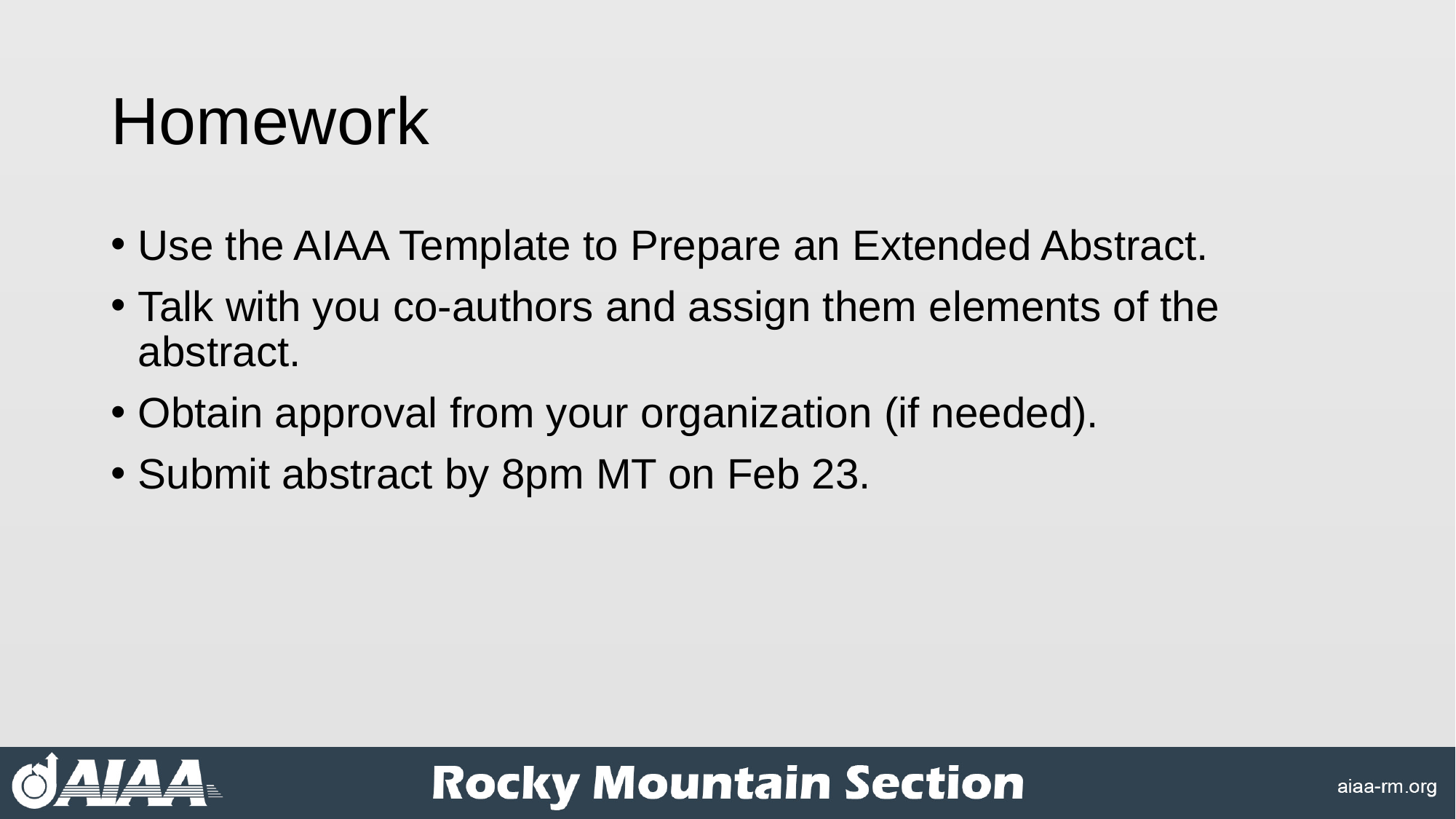

# Homework
Use the AIAA Template to Prepare an Extended Abstract.
Talk with you co-authors and assign them elements of the abstract.
Obtain approval from your organization (if needed).
Submit abstract by 8pm MT on Feb 23.